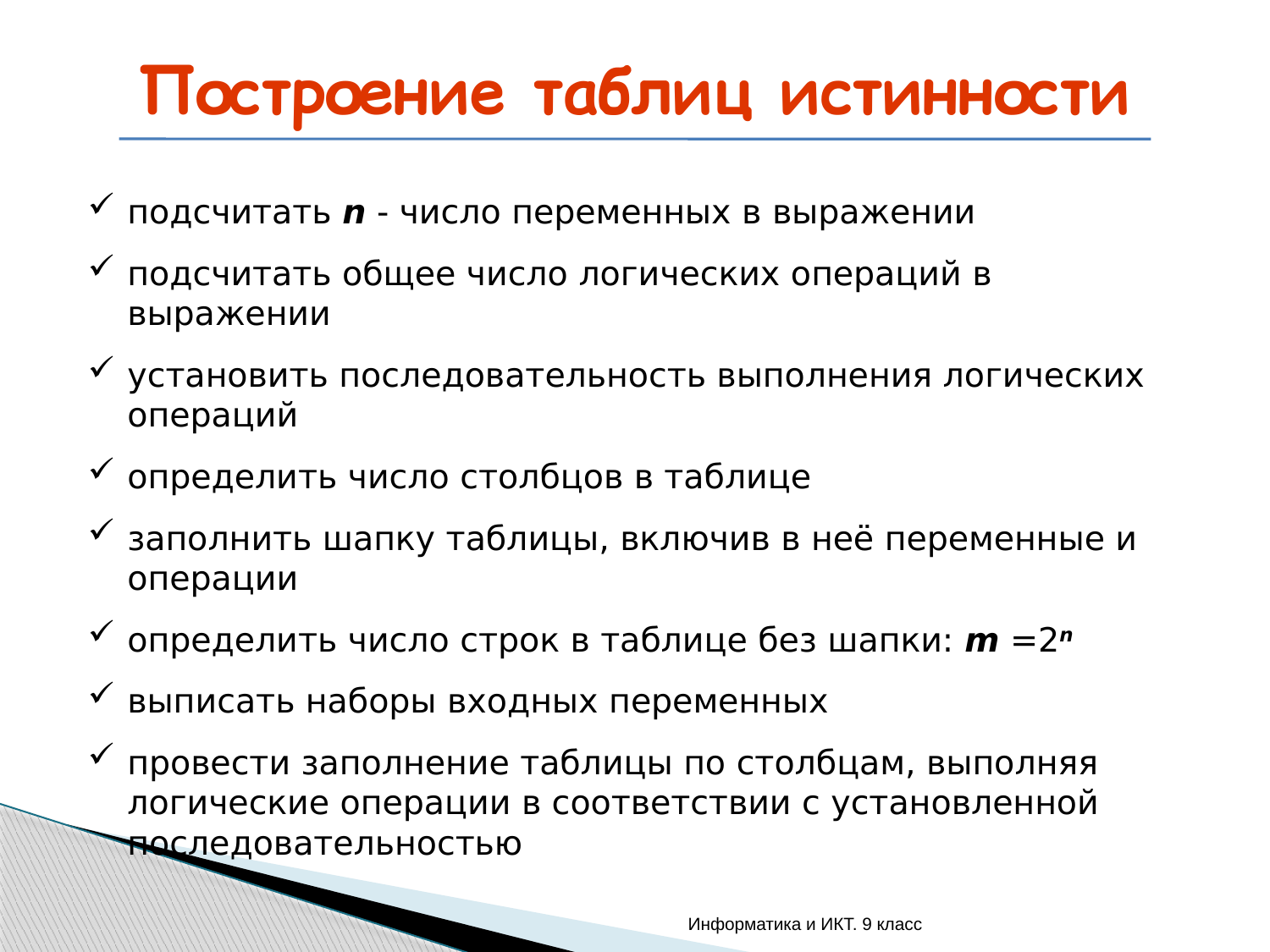

Построение таблиц истинности

подсчитать n - число переменных в выражении
подсчитать общее число логических операций в выражении
установить последовательность выполнения логических операций
определить число столбцов в таблице
заполнить шапку таблицы, включив в неё переменные и операции
определить число строк в таблице без шапки: m =2n
выписать наборы входных переменных
провести заполнение таблицы по столбцам, выполняя логические операции в соответствии с установленной последовательностью
Информатика и ИКТ. 9 класс